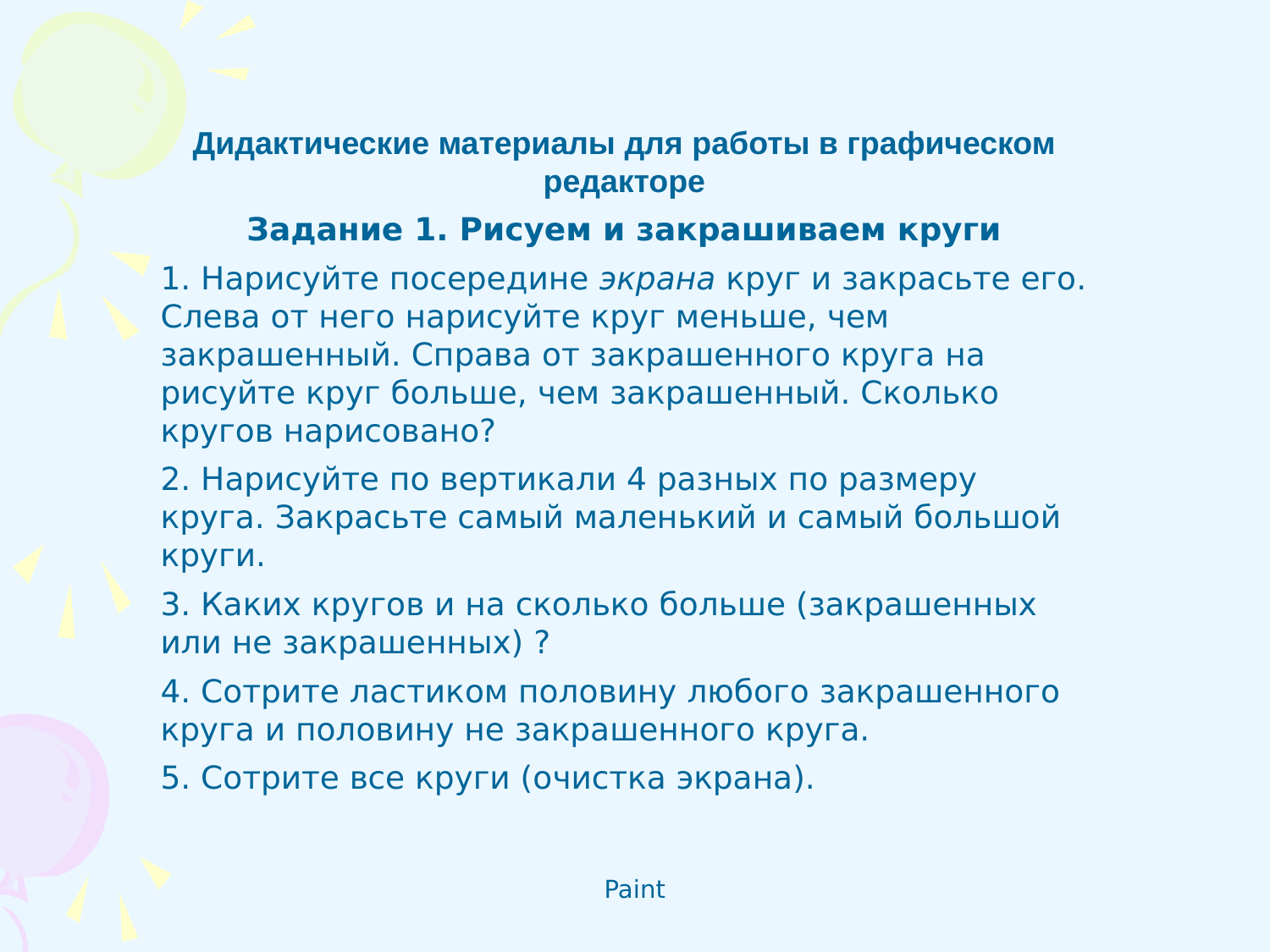

Дидактические материалы для работы в графическом редакторе
Задание 1. Рисуем и закрашиваем круги
1. Нарисуйте посередине экрана круг и закрасьте его. Слева от него нарисуйте круг меньше, чем закрашенный. Справа от закрашенного круга на­рисуйте круг больше, чем закрашенный. Сколько кругов нарисовано?
2. Нарисуйте по вертикали 4 разных по размеру круга. Закрасьте самый маленький и самый большой круги.
3. Каких кругов и на сколько больше (закрашенных или не закрашенных) ?
4. Сотрите ластиком половину любого закрашенного круга и половину не закрашенного круга.
5. Сотрите все круги (очистка экрана).

Paint